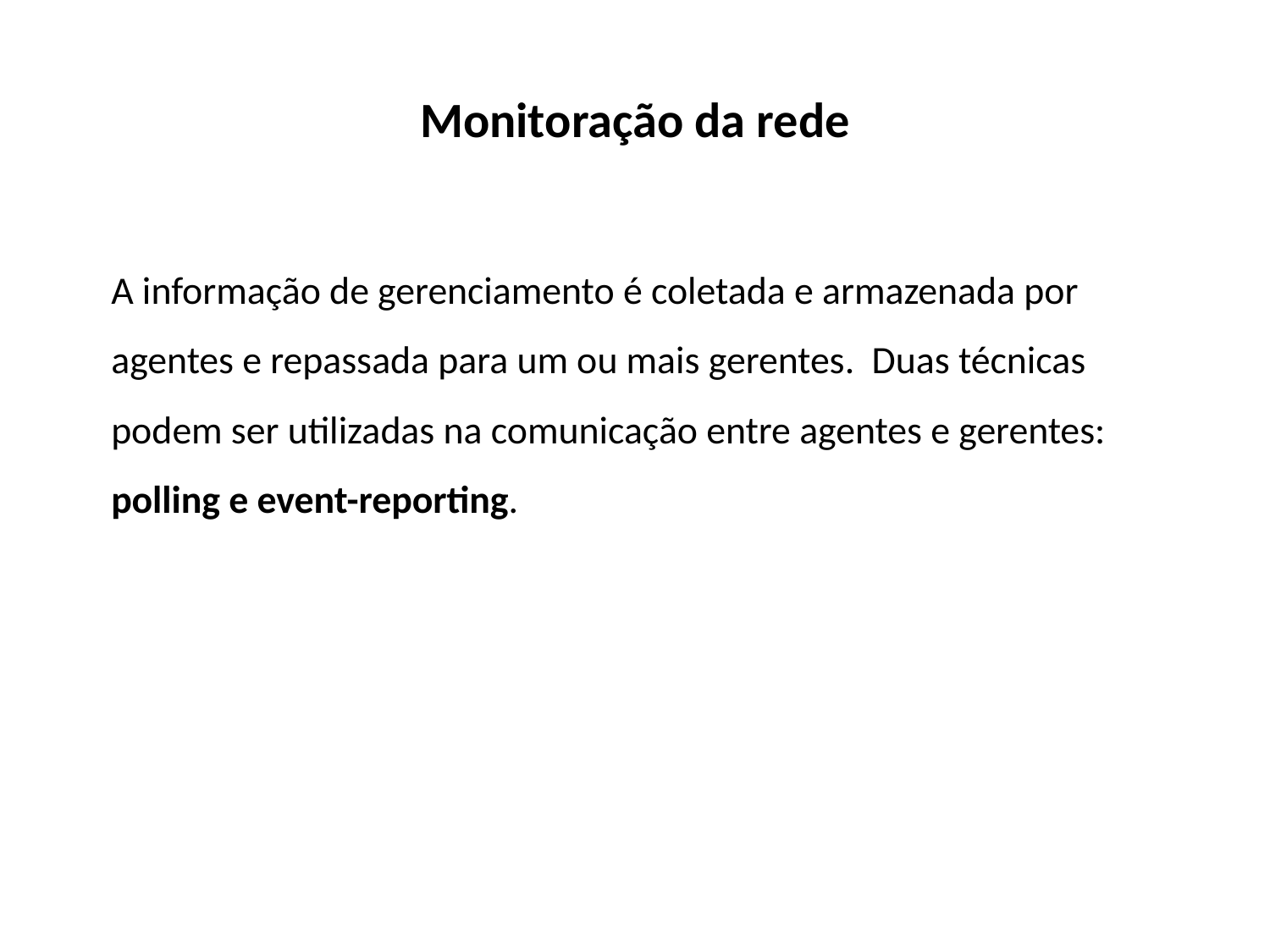

Monitoração da rede
A informação de gerenciamento é coletada e armazenada por agentes e repassada para um ou mais gerentes.  Duas técnicas podem ser utilizadas na comunicação entre agentes e gerentes: polling e event-reporting.